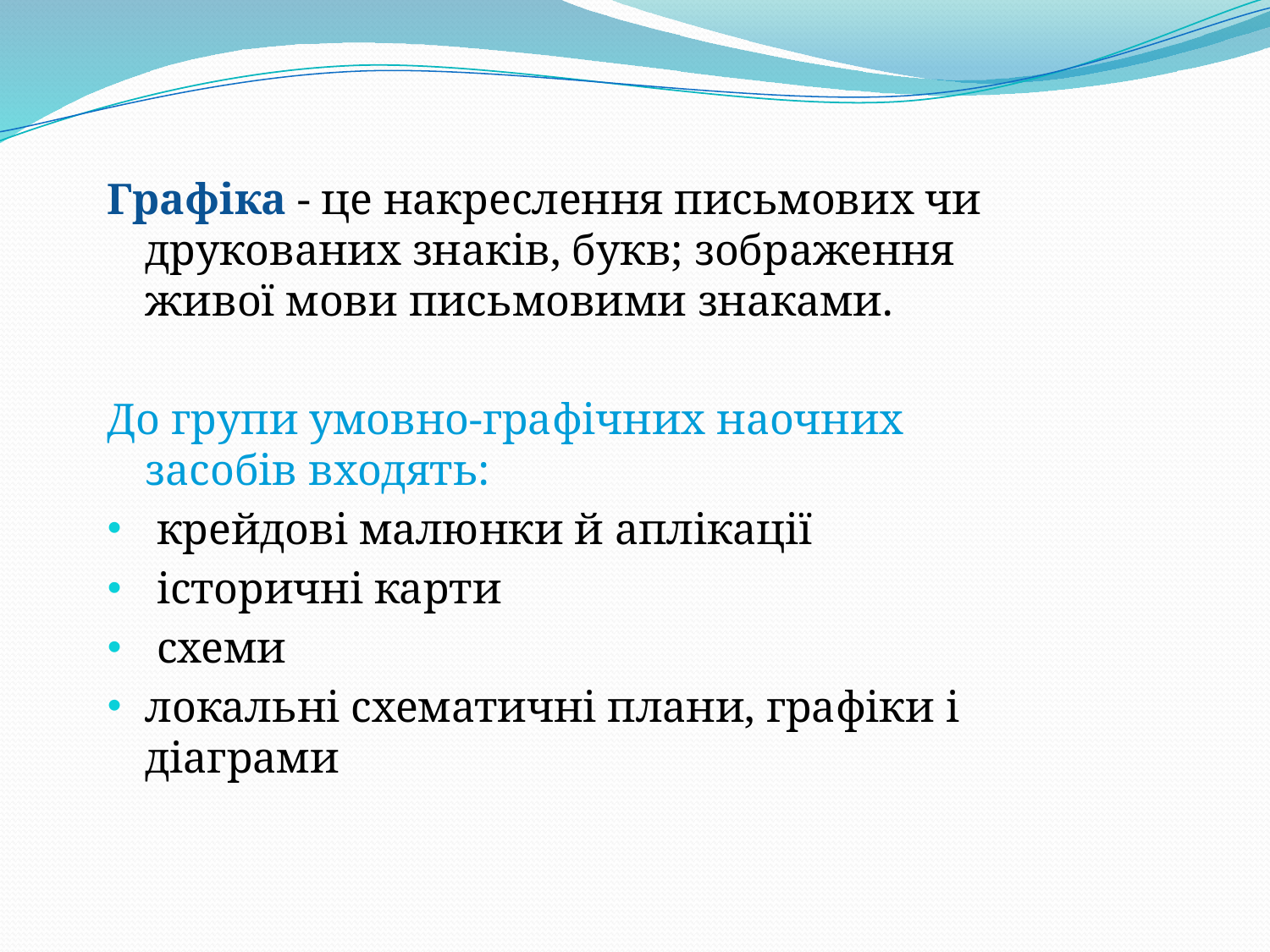

Графіка - це накреслення письмових чи друкованих знаків, букв; зображення живої мови письмовими знаками.

До групи умовно-графічних наочних засобів входять:
 крейдові малюнки й аплікації
 історичні карти
 схеми
локальні схематичні плани, графіки і діаграми